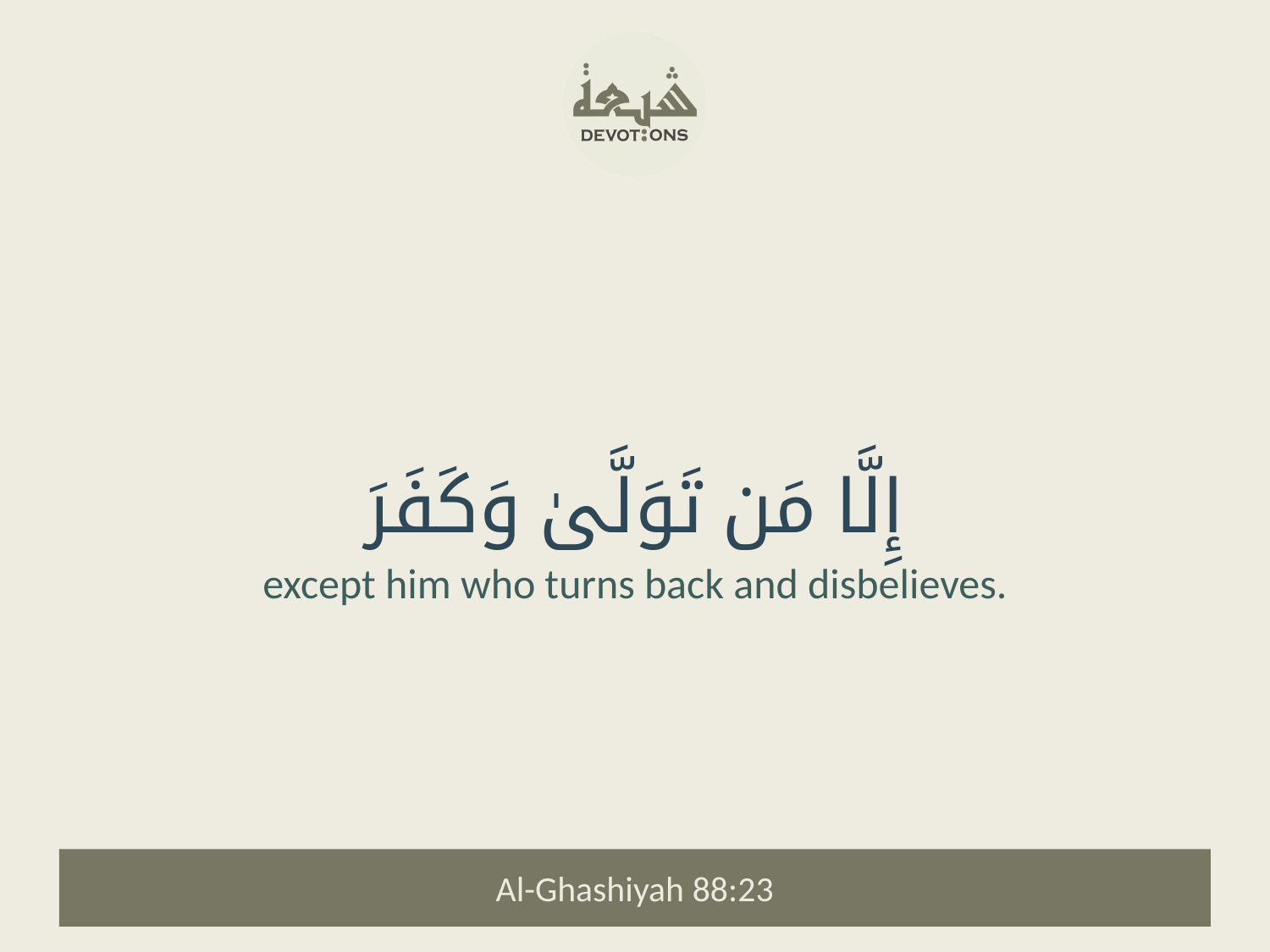

إِلَّا مَن تَوَلَّىٰ وَكَفَرَ
except him who turns back and disbelieves.
Al-Ghashiyah 88:23